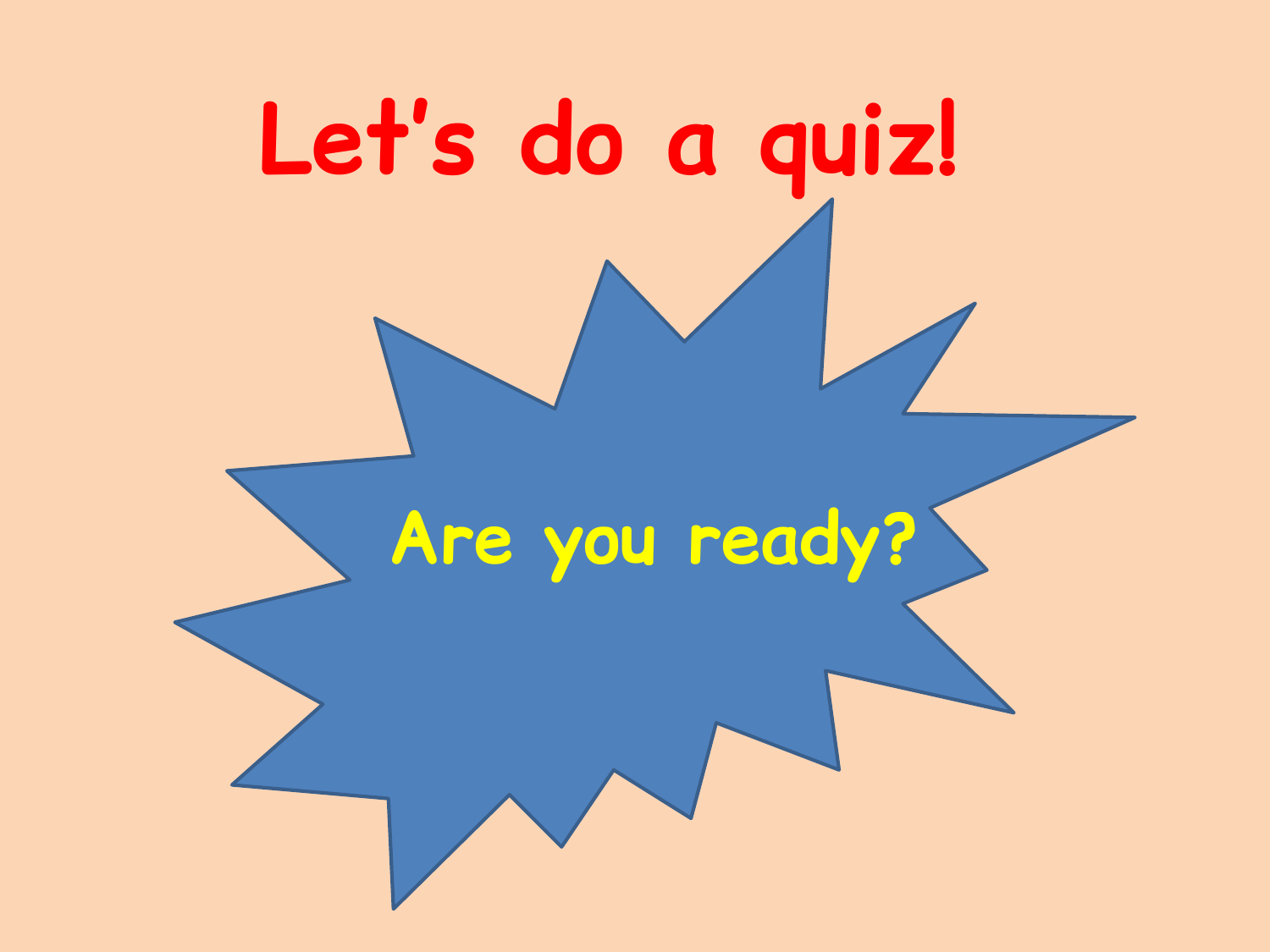

Let’s do a quiz!

Are you ready?